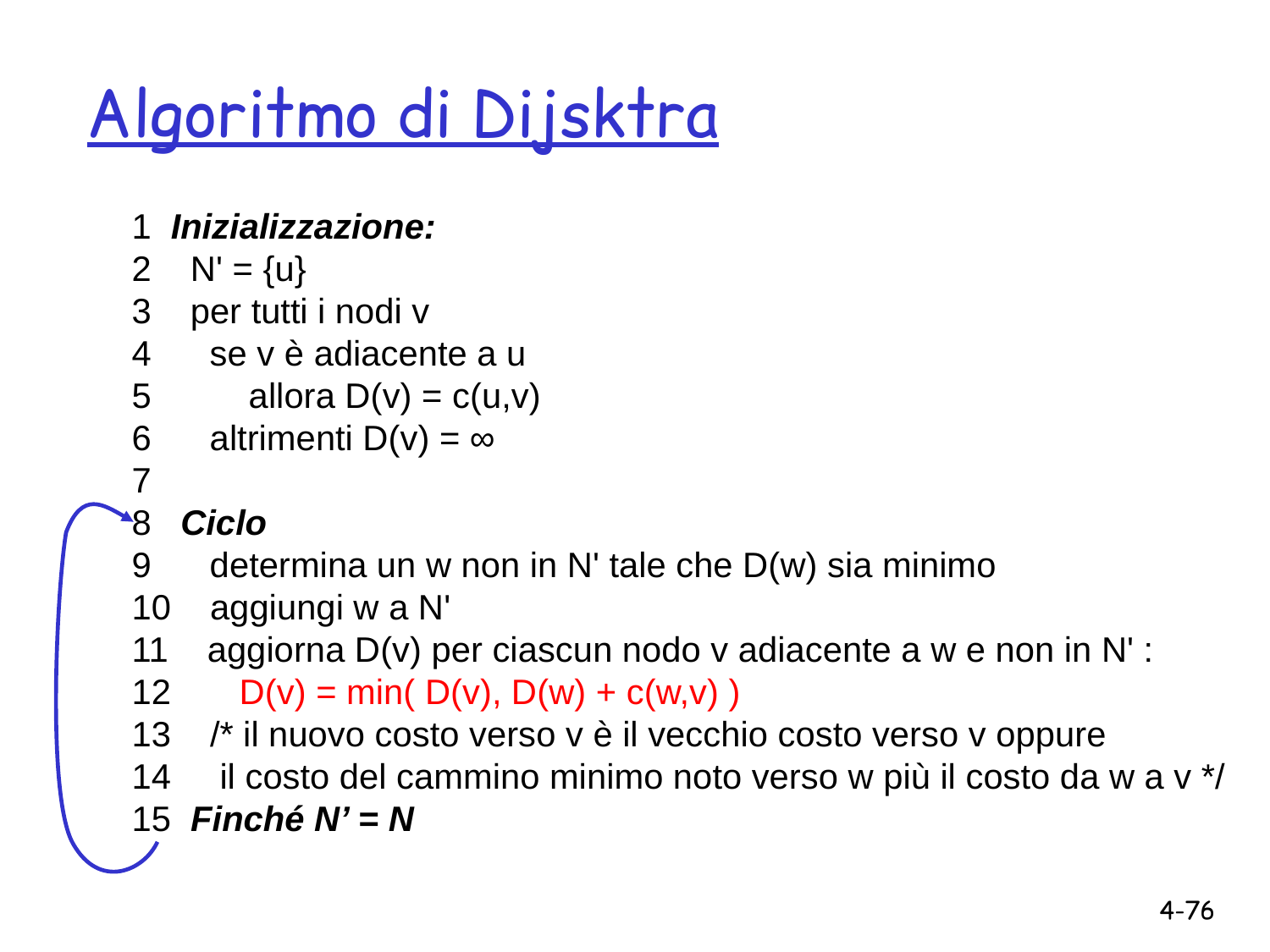

# Algoritmo di Dijsktra
1  Inizializzazione:
2    N' = {u}
3    per tutti i nodi v
4      se v è adiacente a u
5          allora D(v) = c(u,v)
6      altrimenti D(v) = ∞
7
8   Ciclo
9      determina un w non in N' tale che D(w) sia minimo
10    aggiungi w a N'
11    aggiorna D(v) per ciascun nodo v adiacente a w e non in N' :
12       D(v) = min( D(v), D(w) + c(w,v) )
13    /* il nuovo costo verso v è il vecchio costo verso v oppure
14     il costo del cammino minimo noto verso w più il costo da w a v */
15  Finché N’ = N

4-76